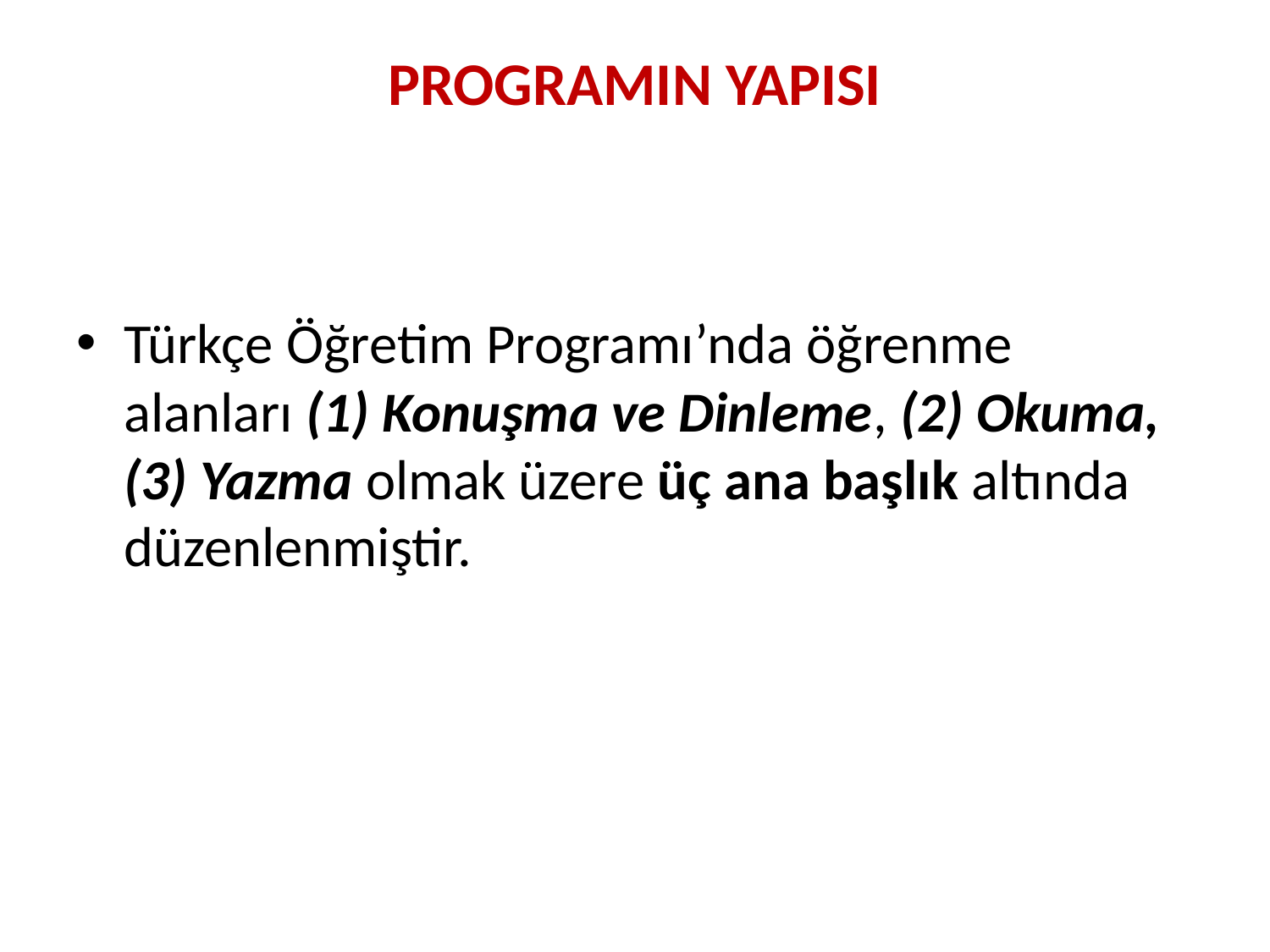

# PROGRAMIN YAPISI

Türkçe Öğretim Programı’nda öğrenme alanları (1) Konuşma ve Dinleme, (2) Okuma, (3) Yazma olmak üzere üç ana başlık altında düzenlenmiştir.